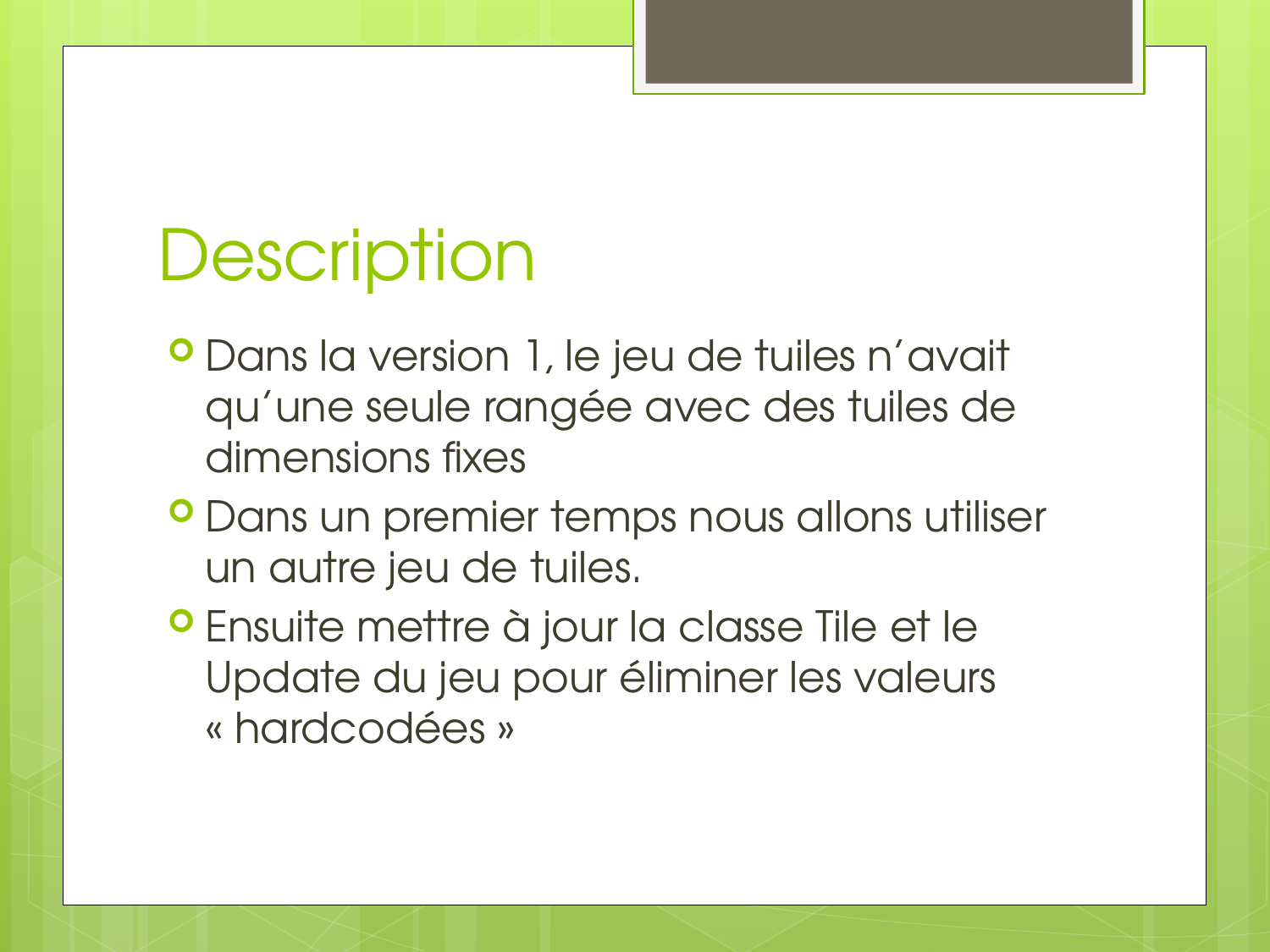

# Description
Dans la version 1, le jeu de tuiles n’avait qu’une seule rangée avec des tuiles de dimensions fixes
Dans un premier temps nous allons utiliser un autre jeu de tuiles.
Ensuite mettre à jour la classe Tile et le Update du jeu pour éliminer les valeurs « hardcodées »